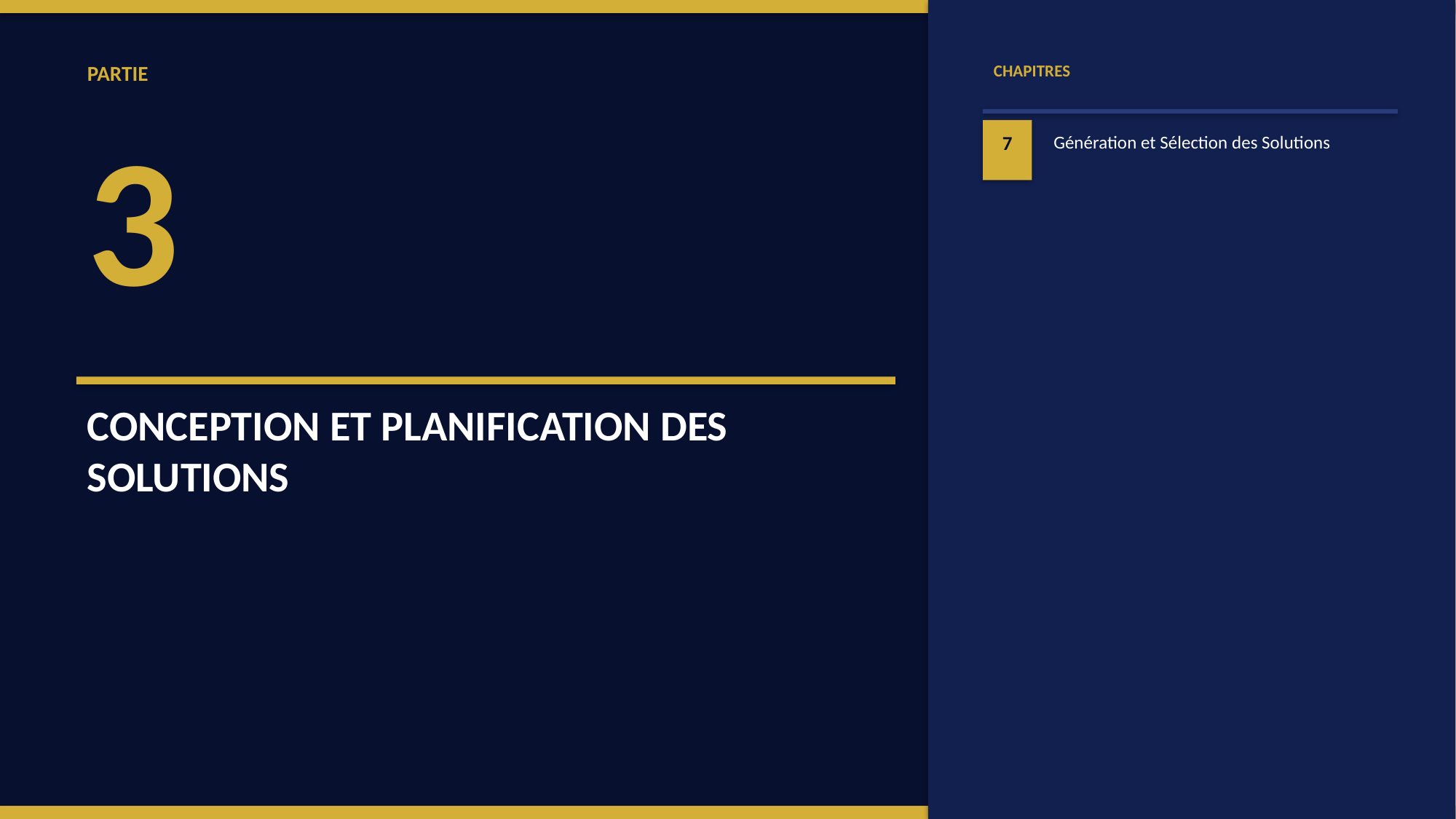

PARTIE
CHAPITRES
3

7
Génération et Sélection des Solutions

CONCEPTION ET PLANIFICATION DES SOLUTIONS